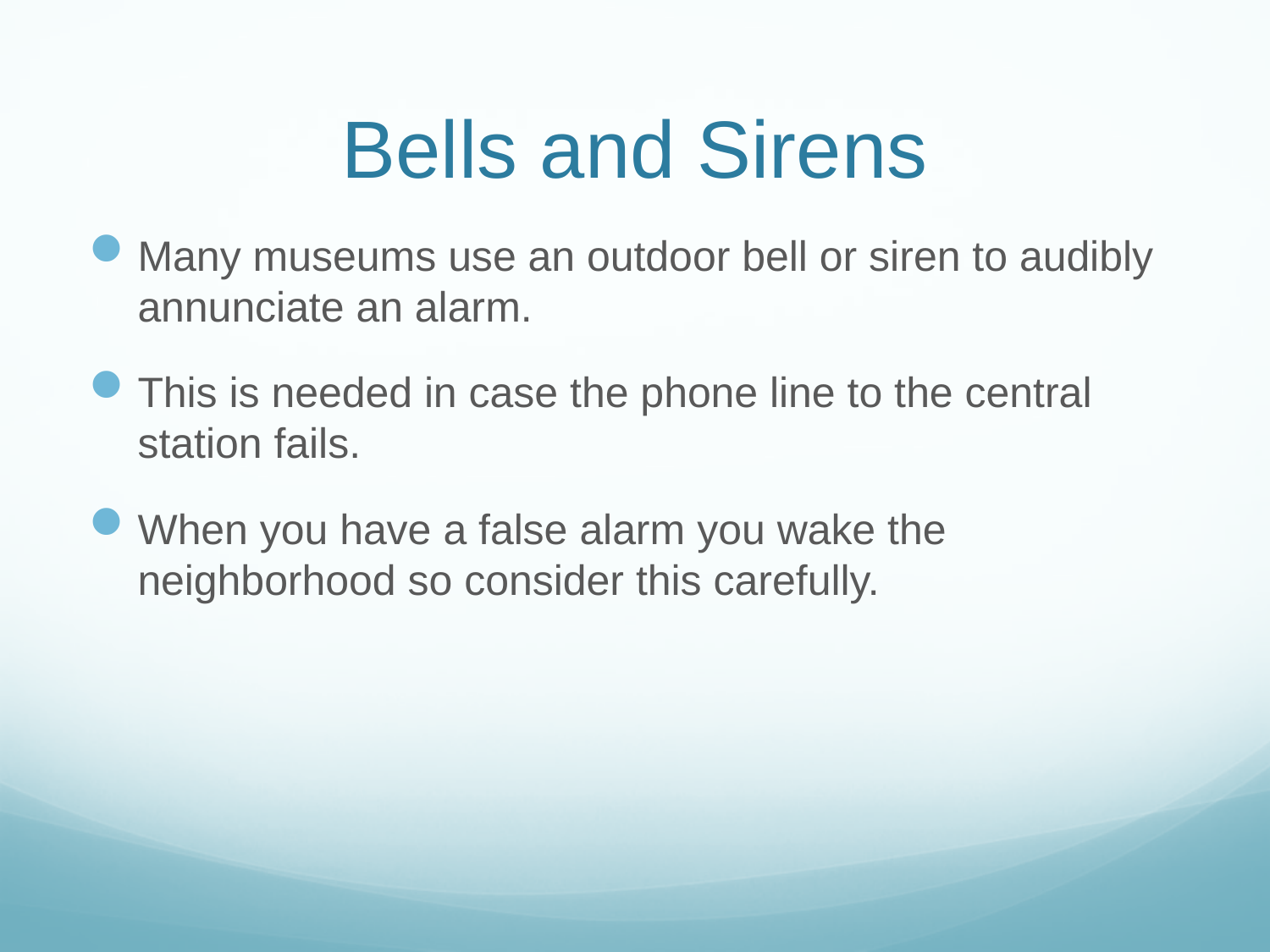

# Bells and Sirens
Many museums use an outdoor bell or siren to audibly annunciate an alarm.
This is needed in case the phone line to the central station fails.
When you have a false alarm you wake the neighborhood so consider this carefully.